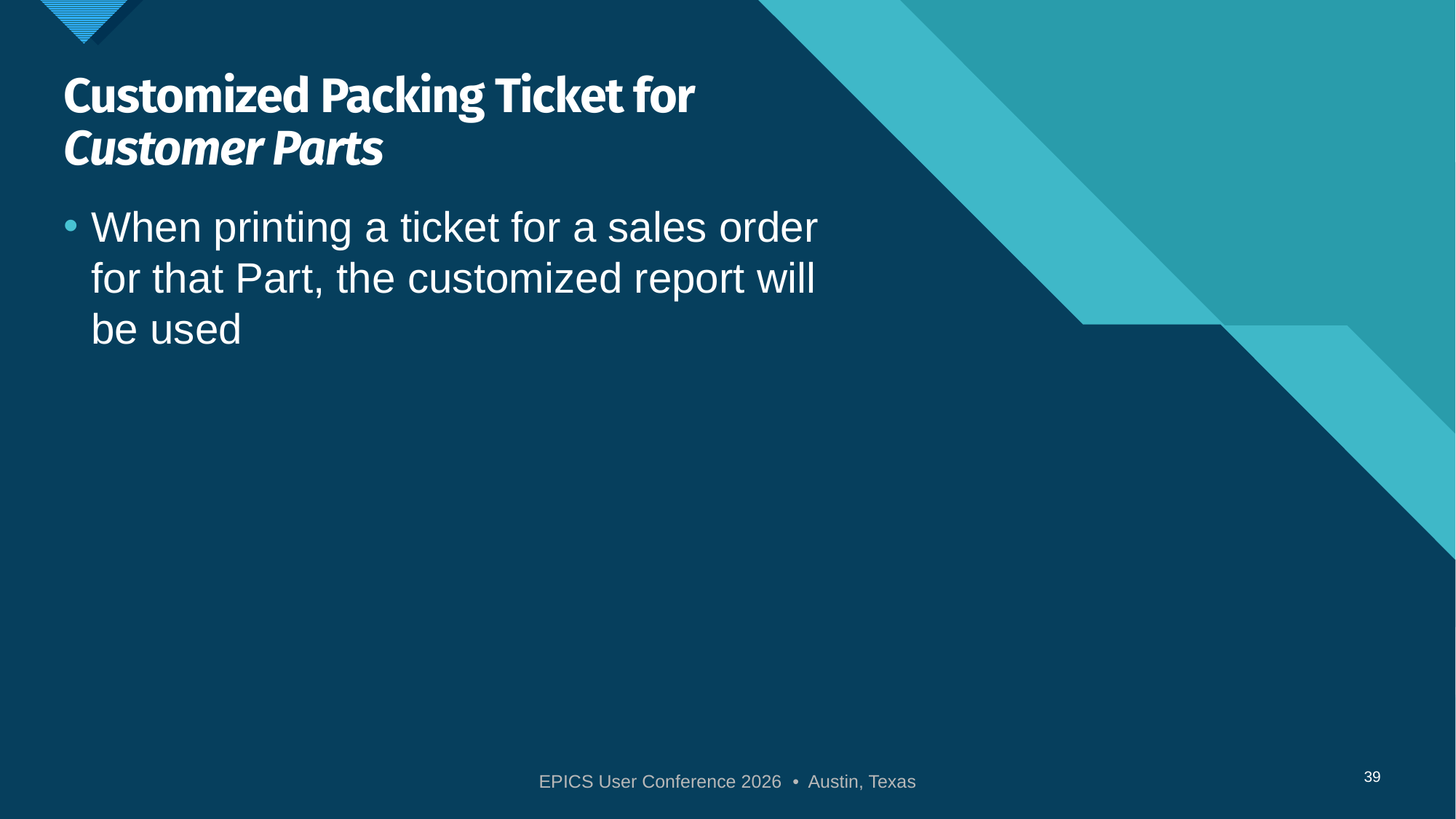

# Customized Packing Ticket for Customer Parts
When printing a ticket for a sales order for that Part, the customized report will be used
39
EPICS User Conference 2026  •  Austin, Texas